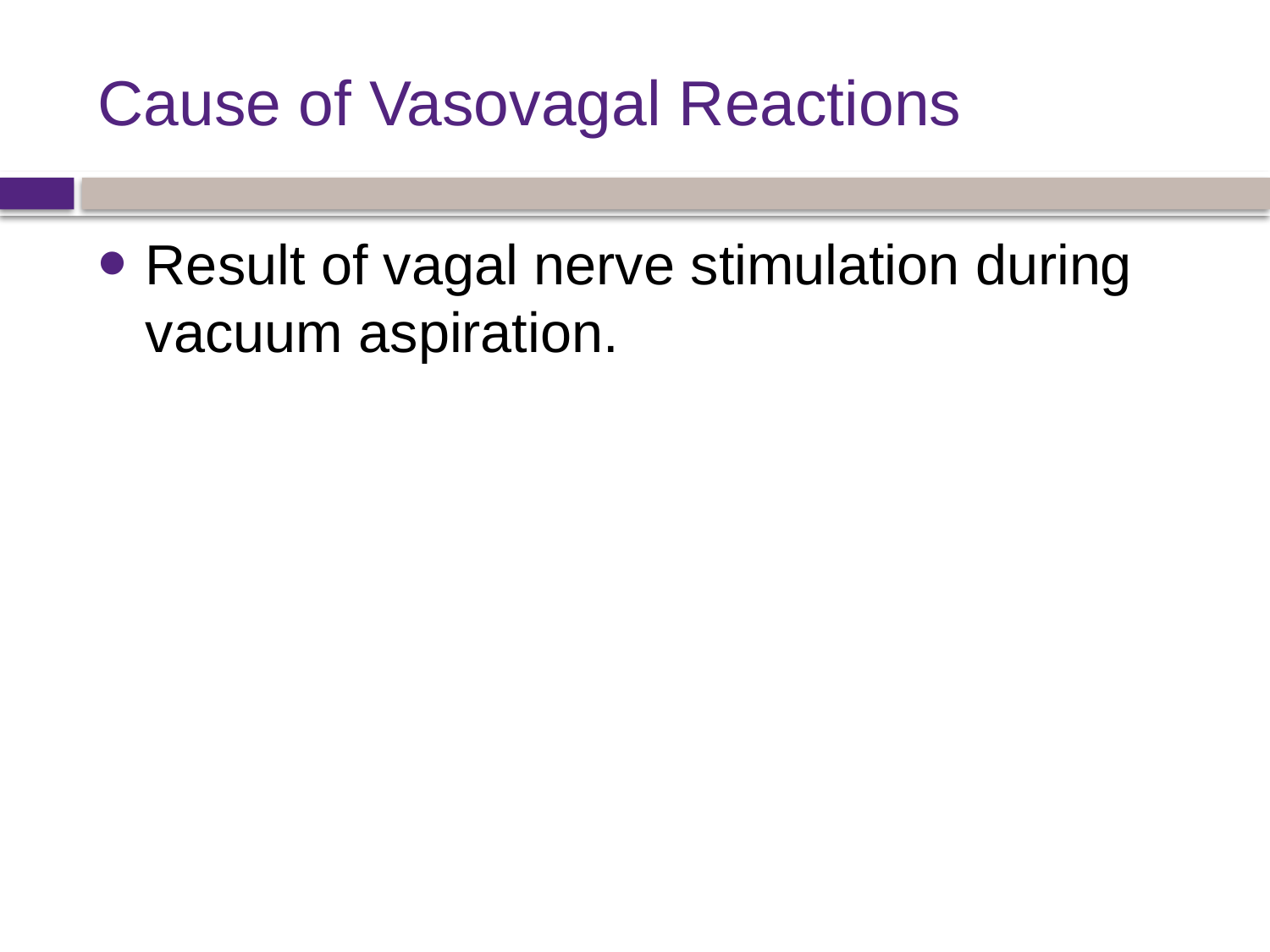

# Cause of Vasovagal Reactions
Result of vagal nerve stimulation during vacuum aspiration.